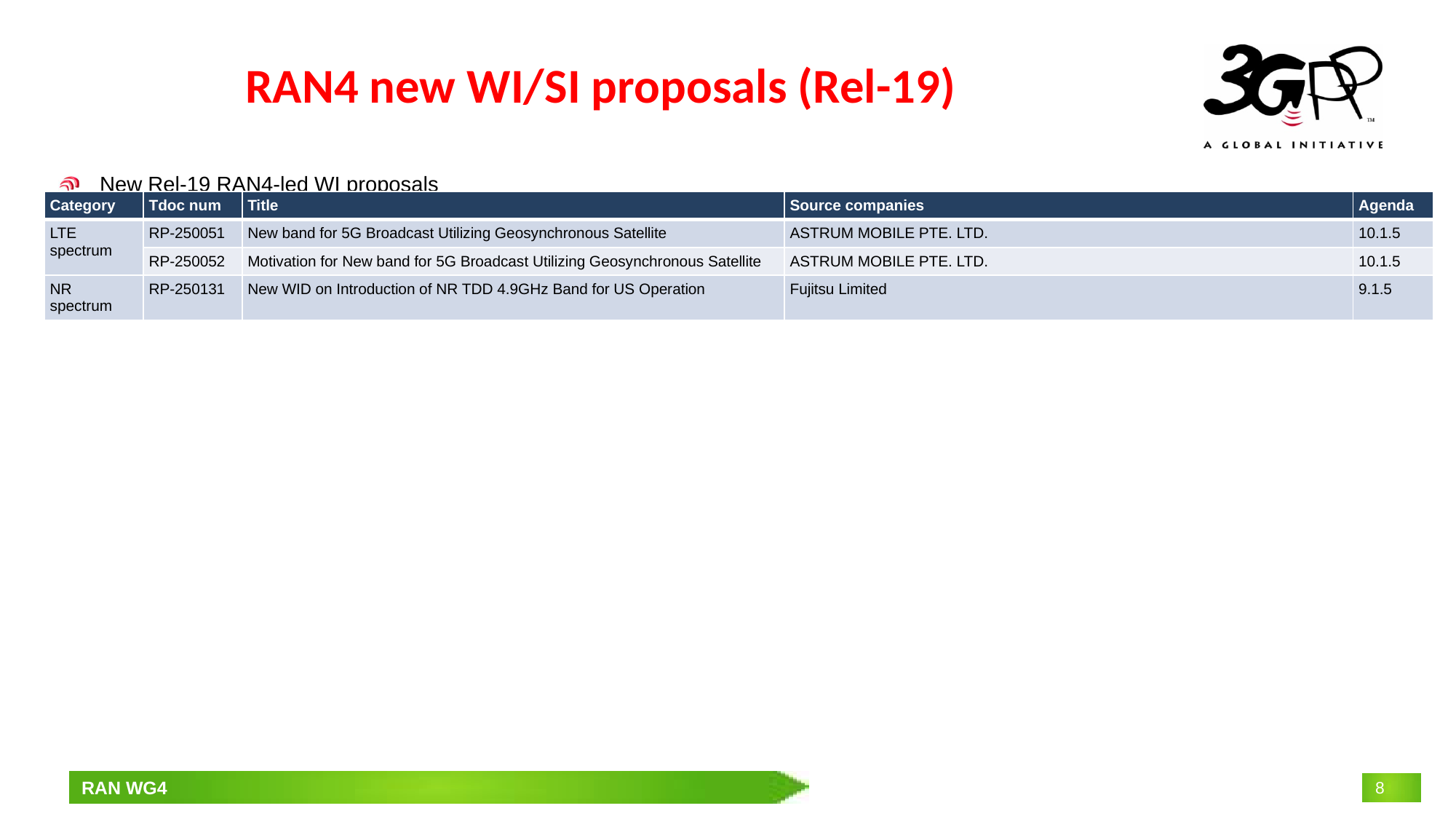

# RAN4 new WI/SI proposals (Rel-19)
New Rel-19 RAN4-led WI proposals

| Category | Tdoc num | Title | Source companies | Agenda |
| --- | --- | --- | --- | --- |
| LTE spectrum | RP-250051 | New band for 5G Broadcast Utilizing Geosynchronous Satellite | ASTRUM MOBILE PTE. LTD. | 10.1.5 |
|  | RP-250052 | Motivation for New band for 5G Broadcast Utilizing Geosynchronous Satellite | ASTRUM MOBILE PTE. LTD. | 10.1.5 |
| NR spectrum | RP-250131 | New WID on Introduction of NR TDD 4.9GHz Band for US Operation | Fujitsu Limited | 9.1.5 |